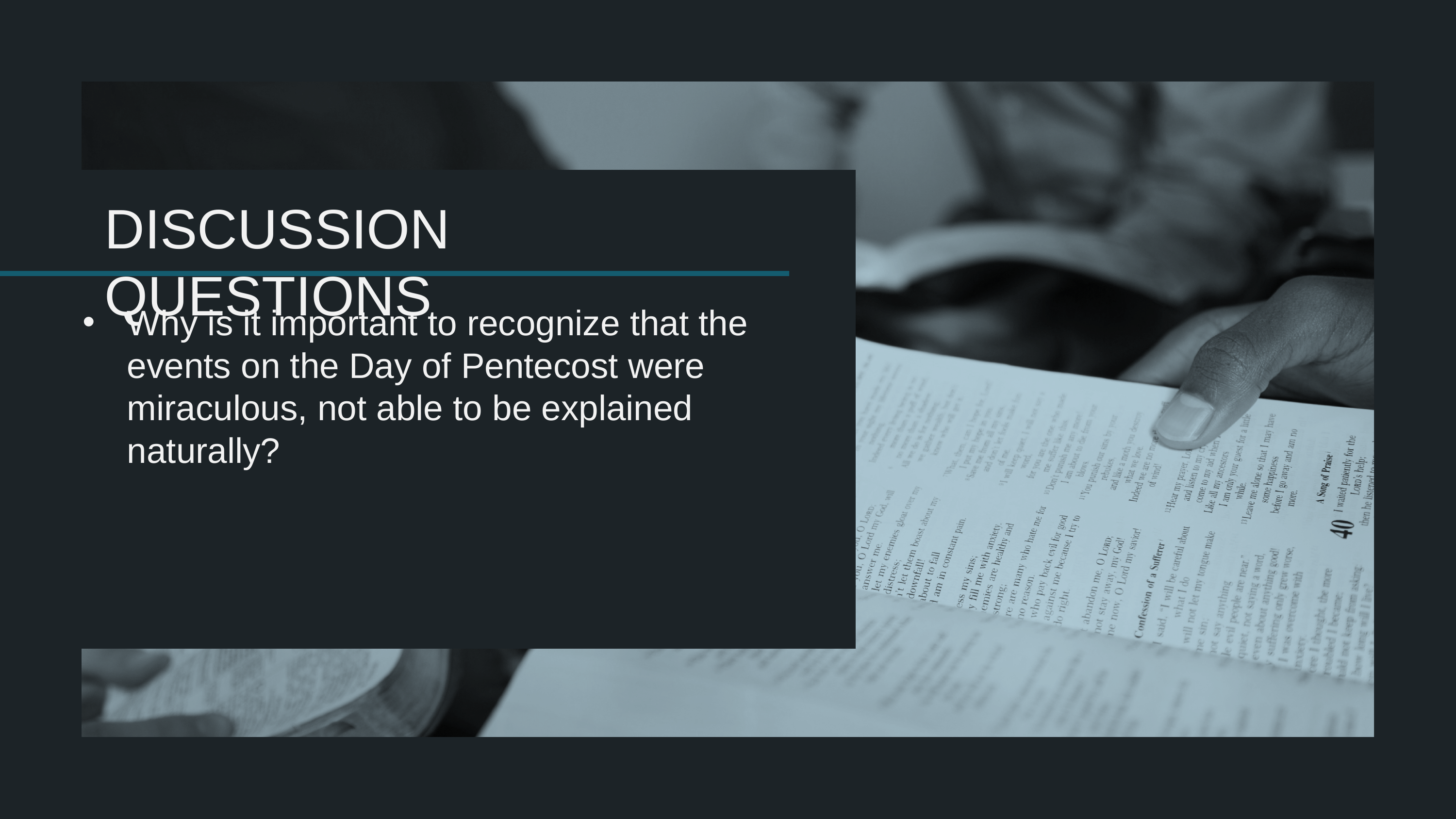

Why is it important to recognize that the events on the Day of Pentecost were miraculous, not able to be explained naturally?